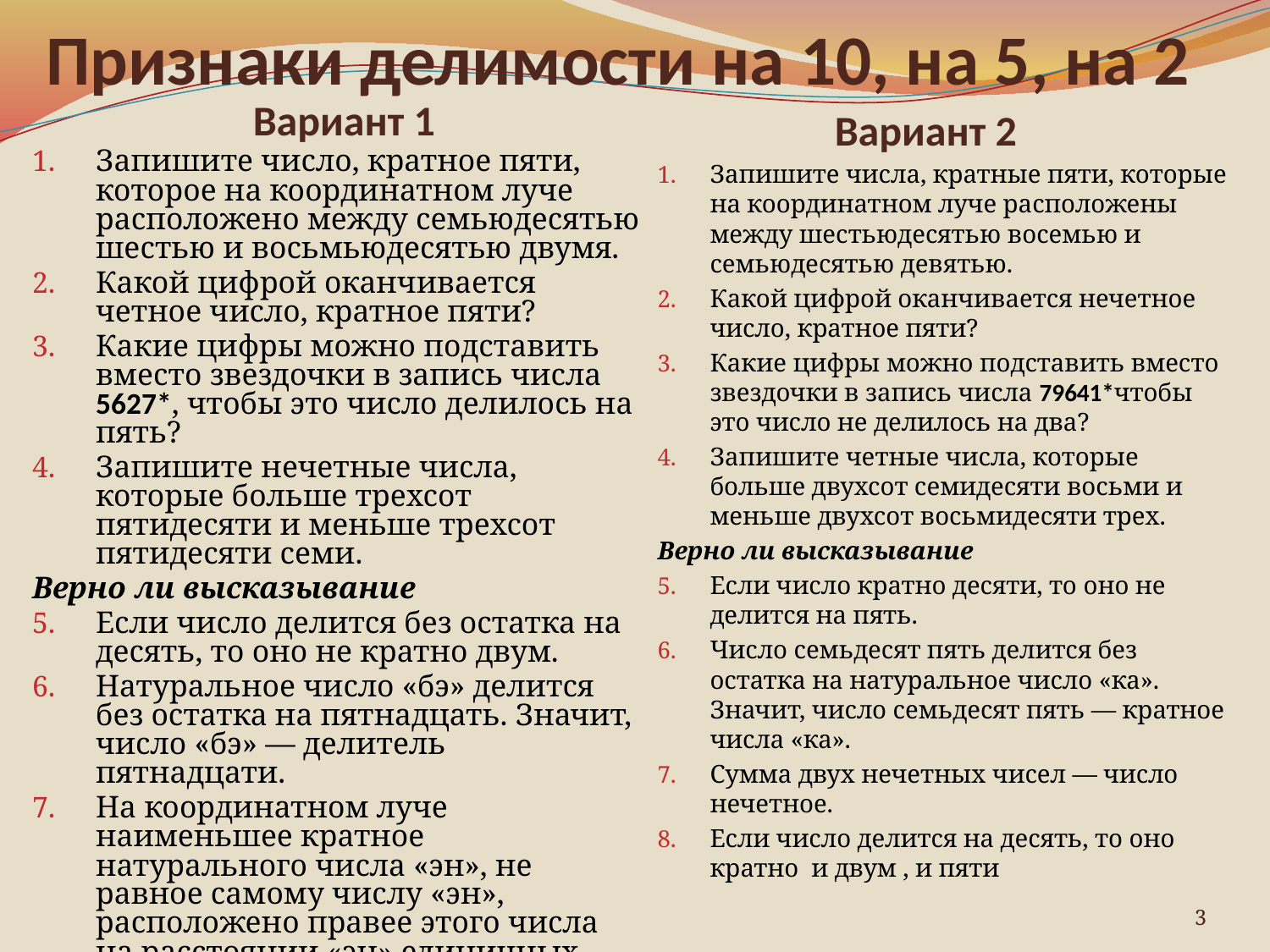

# Признаки делимости на 10, на 5, на 2
Вариант 1
Вариант 2
Запишите число, кратное пяти, которое на координатном луче расположено между семьюдесятью шестью и восьмьюдесятью двумя.
Какой цифрой оканчивается четное число, кратное пяти?
Какие цифры можно подставить вместо звездочки в запись числа  5627*, чтобы это число делилось на пять?
Запишите нечетные числа, которые больше трехсот пятидесяти и меньше трехсот пятидесяти семи.
Верно ли высказывание
Если число делится без остатка на десять, то оно не кратно двум.
Натуральное число «бэ» делится без остатка на пятнадцать. Значит, число «бэ» — делитель пятнадцати.
На координатном луче наименьшее кратное натурального числа «эн», не равное самому числу «эн», расположено правее этого числа на расстоянии «эн» единичных отрезков.
Если число кратно десяти, то оно делится и на два, и на пять.
Запишите числа, кратные пяти, которые на координатном луче расположены между шестьюдесятью восемью и семьюдесятью девятью.
Какой цифрой оканчивается нечетное число, кратное пяти?
Какие цифры можно подставить вместо звездочки в запись числа 79641*чтобы это число не делилось на два?
Запишите четные числа, которые больше двухсот семидесяти восьми и меньше двухсот восьмидесяти трех.
Верно ли высказывание
Если число кратно десяти, то оно не делится на пять.
Число семьдесят пять делится без остатка на натуральное число «ка». Значит, число семьдесят пять — кратное числа «ка».
Сумма двух нечетных чисел — число нечетное.
Если число делится на десять, то оно кратно  и двум , и пяти

3